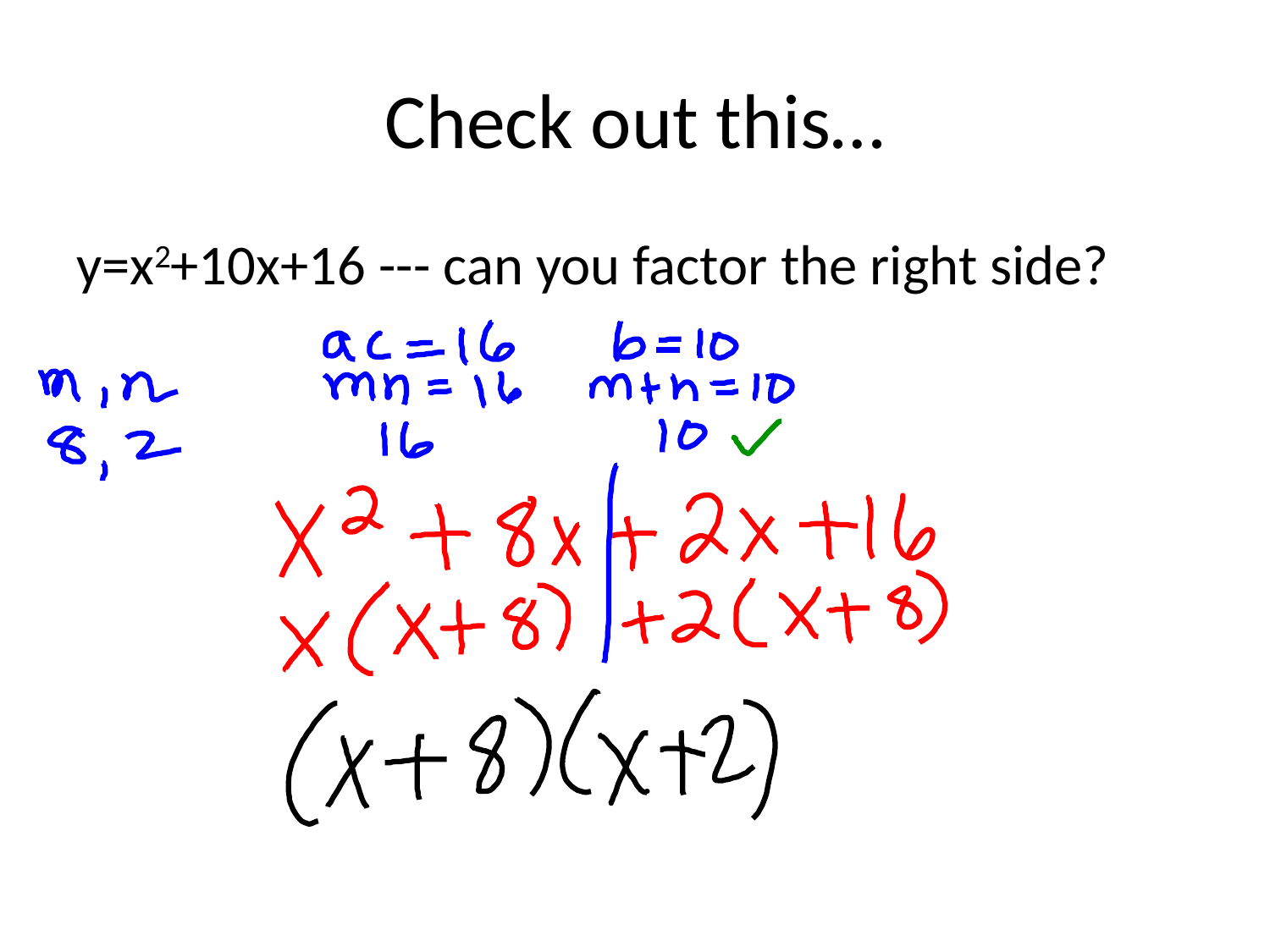

# Check out this…
y=x2+10x+16 --- can you factor the right side?